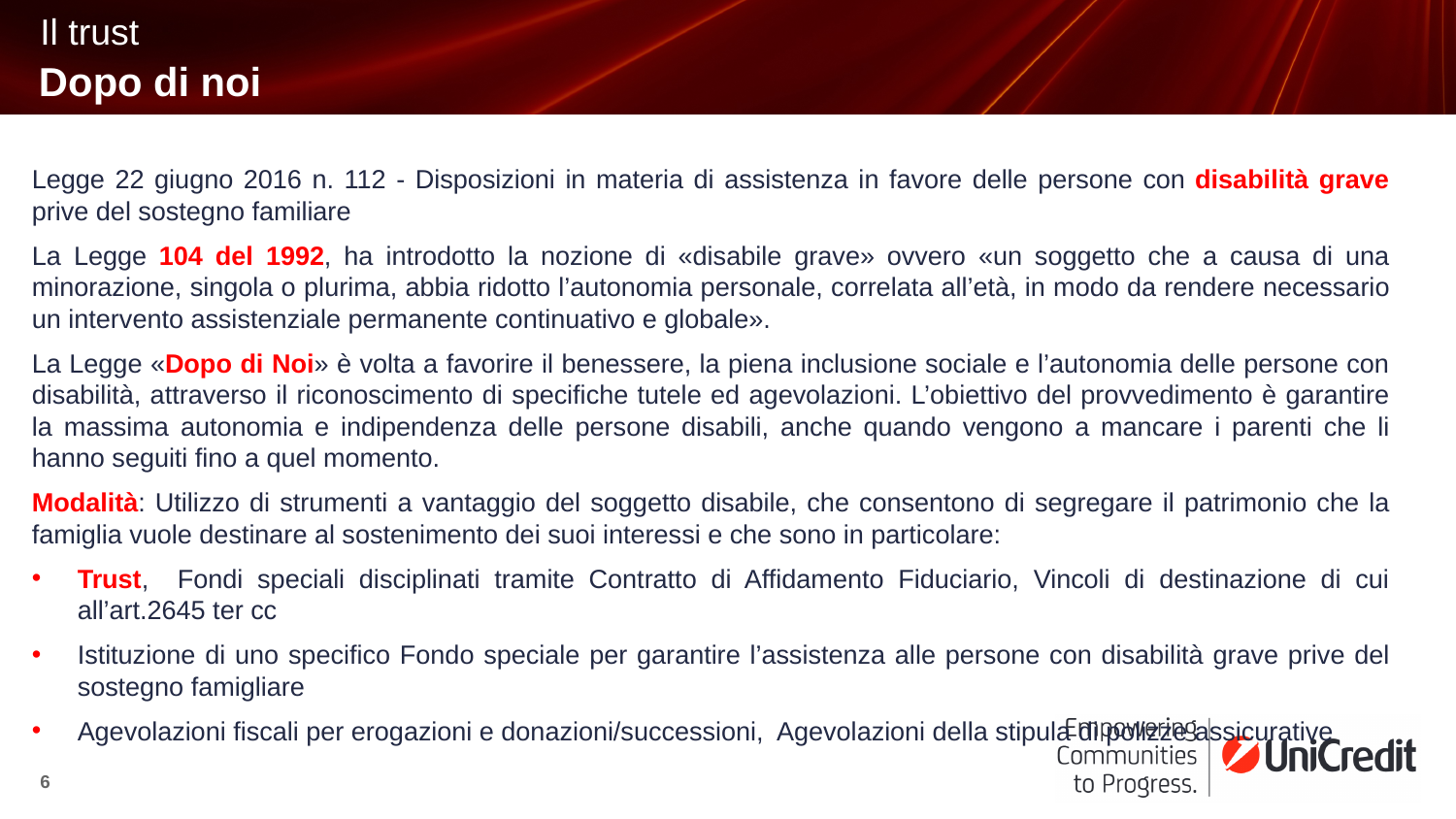

Il trust
# Dopo di noi

Legge 22 giugno 2016 n. 112 - Disposizioni in materia di assistenza in favore delle persone con disabilità grave prive del sostegno familiare
La Legge 104 del 1992, ha introdotto la nozione di «disabile grave» ovvero «un soggetto che a causa di una minorazione, singola o plurima, abbia ridotto l’autonomia personale, correlata all’età, in modo da rendere necessario un intervento assistenziale permanente continuativo e globale».
La Legge «Dopo di Noi» è volta a favorire il benessere, la piena inclusione sociale e l’autonomia delle persone con disabilità, attraverso il riconoscimento di specifiche tutele ed agevolazioni. L’obiettivo del provvedimento è garantire la massima autonomia e indipendenza delle persone disabili, anche quando vengono a mancare i parenti che li hanno seguiti fino a quel momento.
Modalità: Utilizzo di strumenti a vantaggio del soggetto disabile, che consentono di segregare il patrimonio che la famiglia vuole destinare al sostenimento dei suoi interessi e che sono in particolare:
Trust,  Fondi speciali disciplinati tramite Contratto di Affidamento Fiduciario, Vincoli di destinazione di cui all’art.2645 ter cc
Istituzione di uno specifico Fondo speciale per garantire l’assistenza alle persone con disabilità grave prive del sostegno famigliare
Agevolazioni fiscali per erogazioni e donazioni/successioni,  Agevolazioni della stipula di polizze assicurative